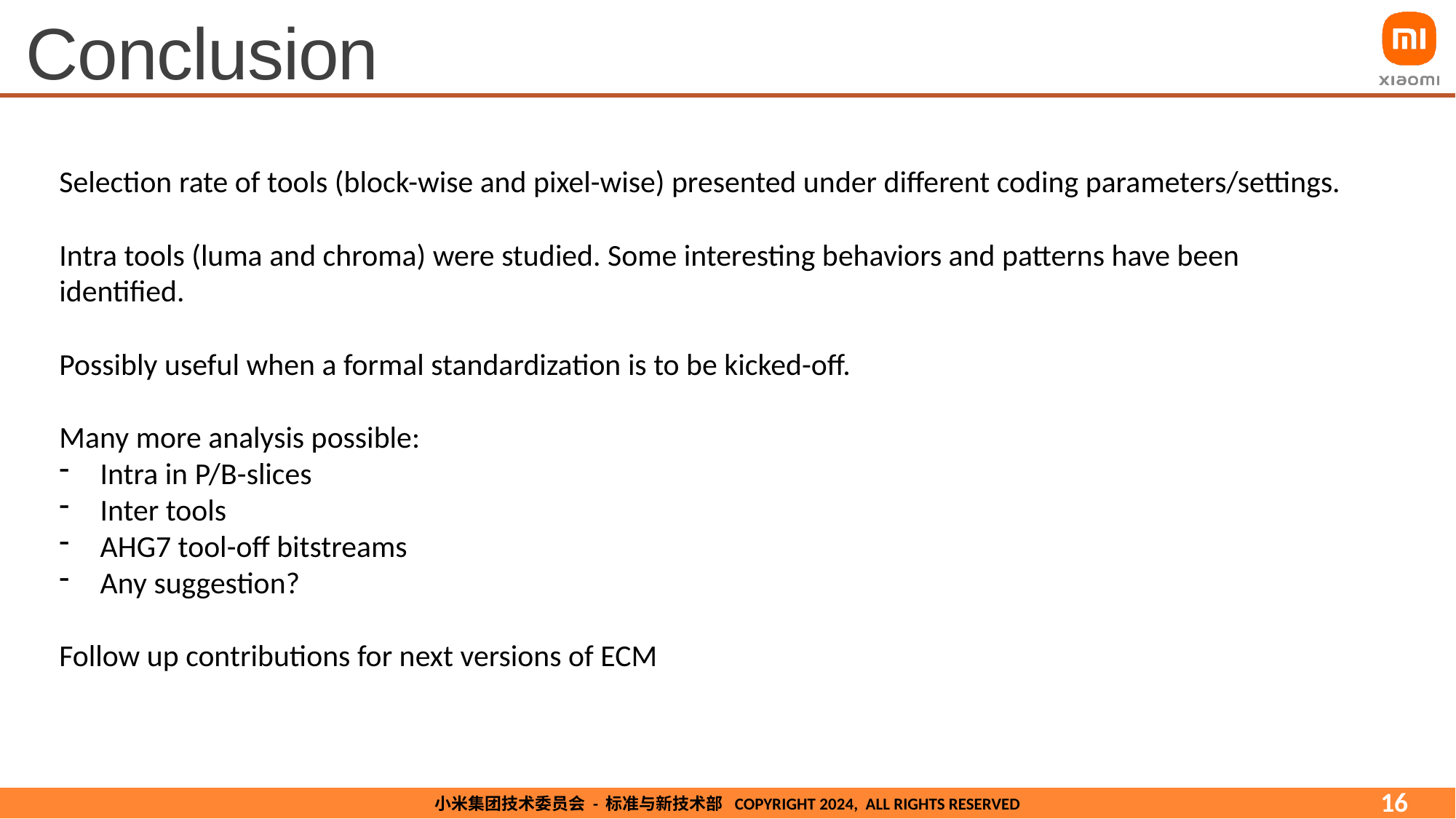

# Conclusion
Selection rate of tools (block-wise and pixel-wise) presented under different coding parameters/settings.

Intra tools (luma and chroma) were studied. Some interesting behaviors and patterns have been identified.

Possibly useful when a formal standardization is to be kicked-off.

Many more analysis possible:
Intra in P/B-slices
Inter tools
AHG7 tool-off bitstreams
Any suggestion?

Follow up contributions for next versions of ECM

16